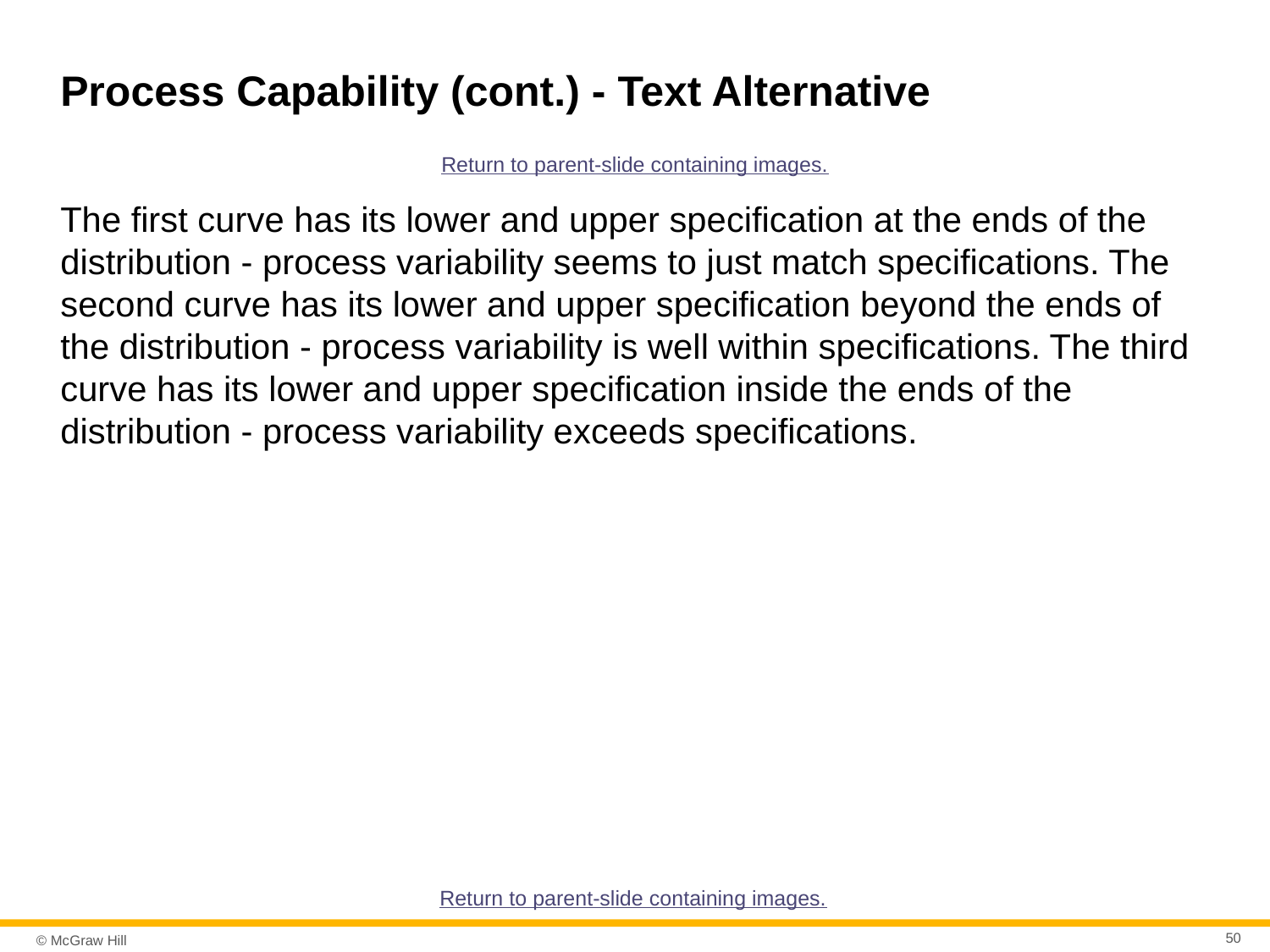

# Process Capability (cont.) - Text Alternative
Return to parent-slide containing images.
The first curve has its lower and upper specification at the ends of the distribution - process variability seems to just match specifications. The second curve has its lower and upper specification beyond the ends of the distribution - process variability is well within specifications. The third curve has its lower and upper specification inside the ends of the distribution - process variability exceeds specifications.
Return to parent-slide containing images.